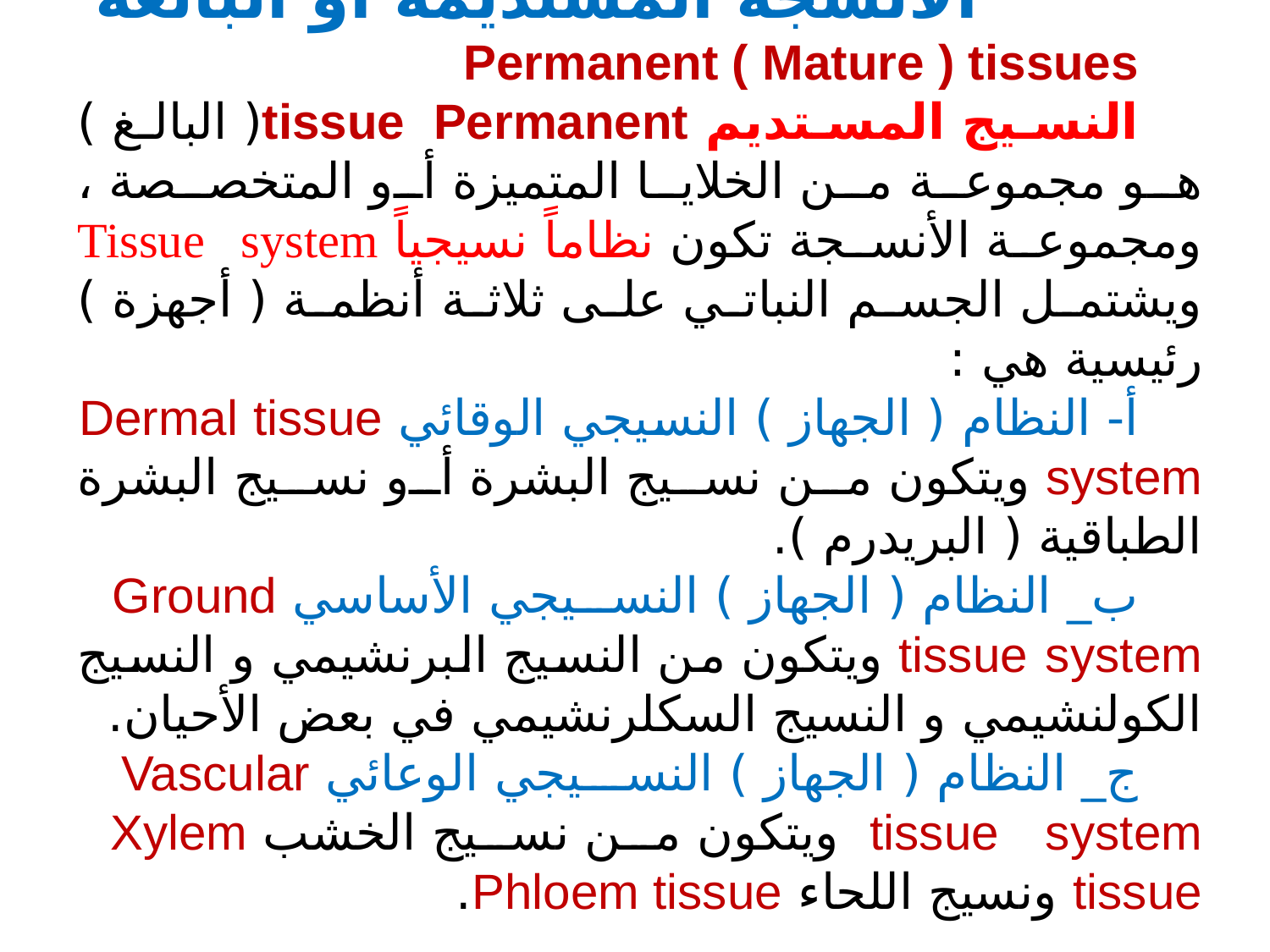

الأنسجة المستديمة أو البالغة
Permanent ( Mature ) tissues
النسيج المستديم tissue Permanent( البالغ ) هو مجموعة من الخلايا المتميزة أو المتخصصة ، ومجموعة الأنسجة تكون نظاماً نسيجياً Tissue system ويشتمل الجسم النباتي على ثلاثة أنظمة ( أجهزة ) رئيسية هي :
أ- النظام ( الجهاز ) النسيجي الوقائي Dermal tissue system ويتكون من نسيج البشرة أو نسيج البشرة الطباقية ( البريدرم ).
ب_ النظام ( الجهاز ) النسيجي الأساسي Ground tissue system ويتكون من النسيج البرنشيمي و النسيج الكولنشيمي و النسيج السكلرنشيمي في بعض الأحيان.
ج_ النظام ( الجهاز ) النسيجي الوعائي Vascular tissue system  ويتكون من نسيج الخشب Xylem tissue ونسيج اللحاء Phloem tissue.